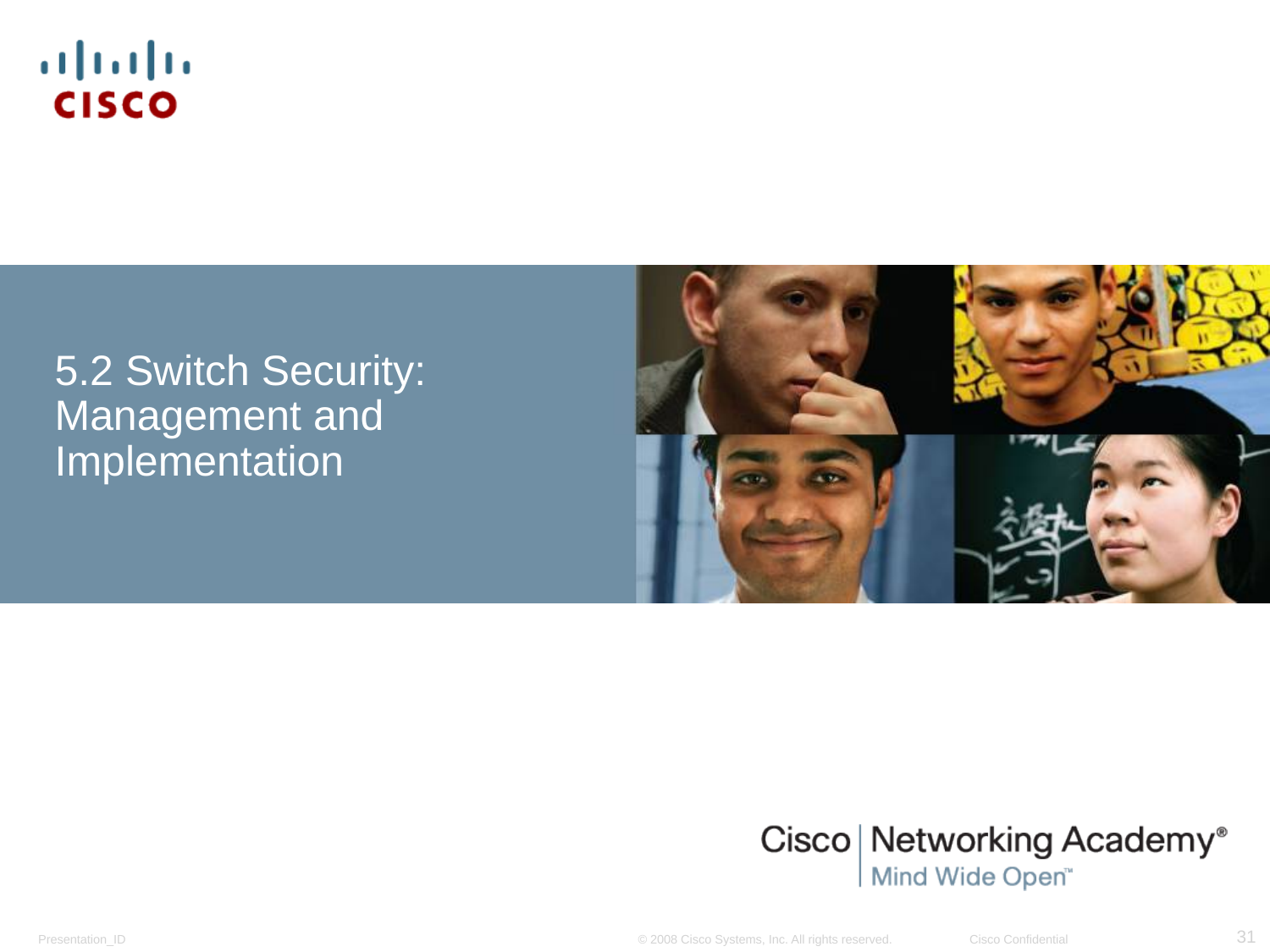

# 5.2 Switch Security: Management and Implementation